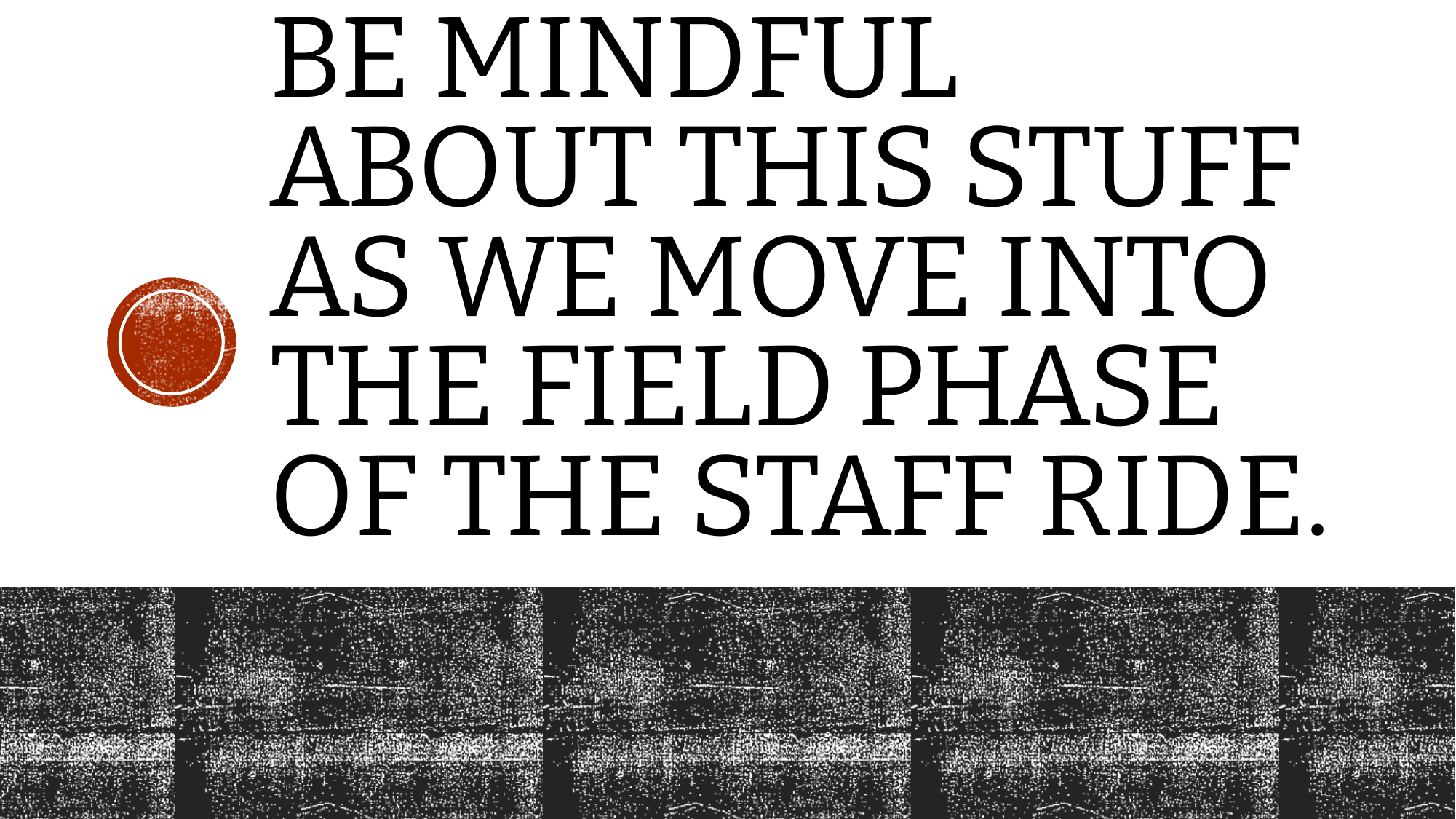

# Be Mindful about this stuff as we move into the field phase of the staff ride.